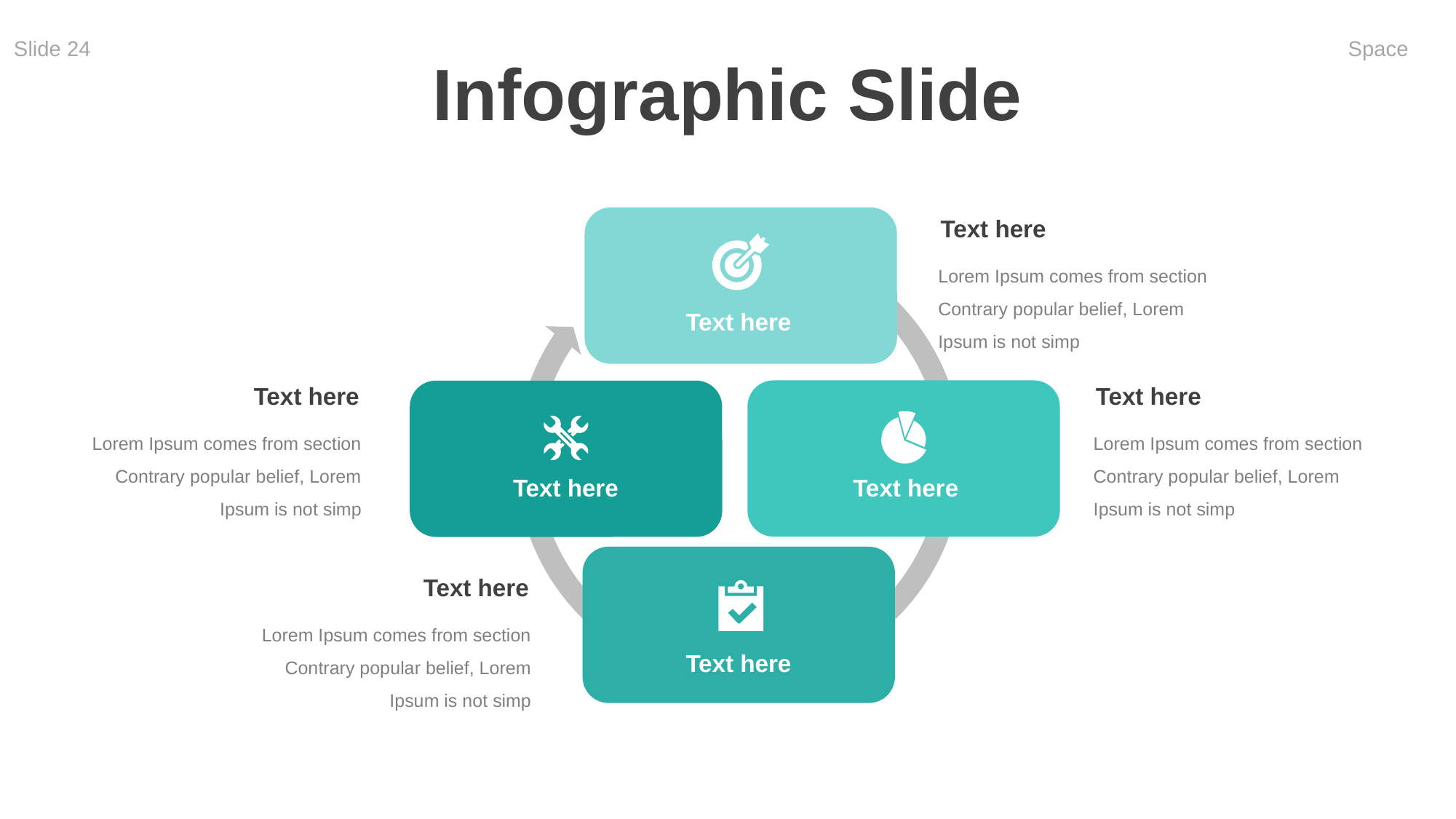

Infographic Slide

Text here

Lorem Ipsum comes from section Contrary popular belief, Lorem Ipsum is not simp
Text here
Text here
Text here

Lorem Ipsum comes from section Contrary popular belief, Lorem Ipsum is not simp
Lorem Ipsum comes from section Contrary popular belief, Lorem Ipsum is not simp
Text here
Text here

Text here

Lorem Ipsum comes from section Contrary popular belief, Lorem Ipsum is not simp
Text here